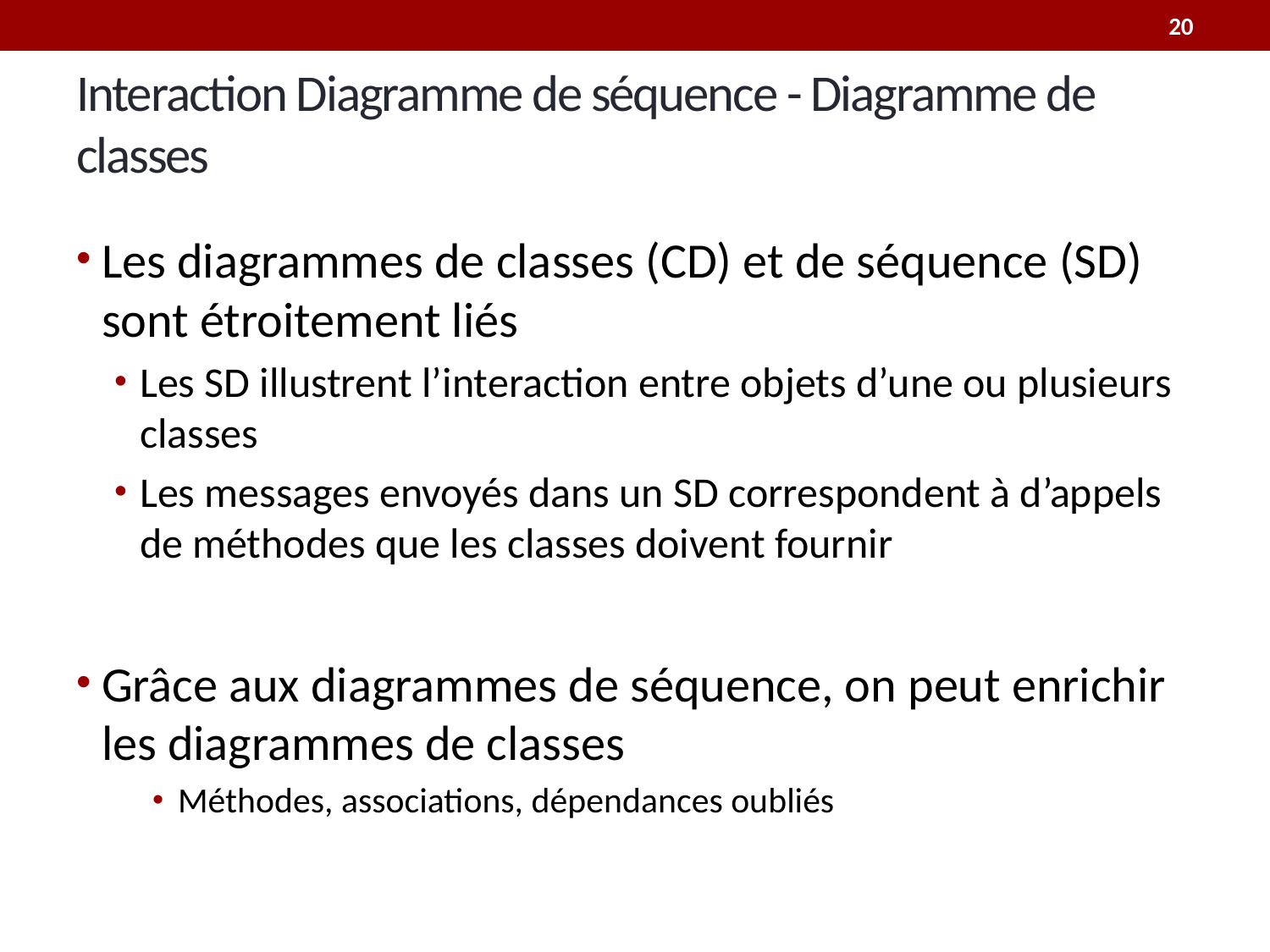

20
# Interaction Diagramme de séquence - Diagramme de classes
Les diagrammes de classes (CD) et de séquence (SD) sont étroitement liés
Les SD illustrent l’interaction entre objets d’une ou plusieurs classes
Les messages envoyés dans un SD correspondent à d’appels de méthodes que les classes doivent fournir

Grâce aux diagrammes de séquence, on peut enrichir les diagrammes de classes
Méthodes, associations, dépendances oubliés